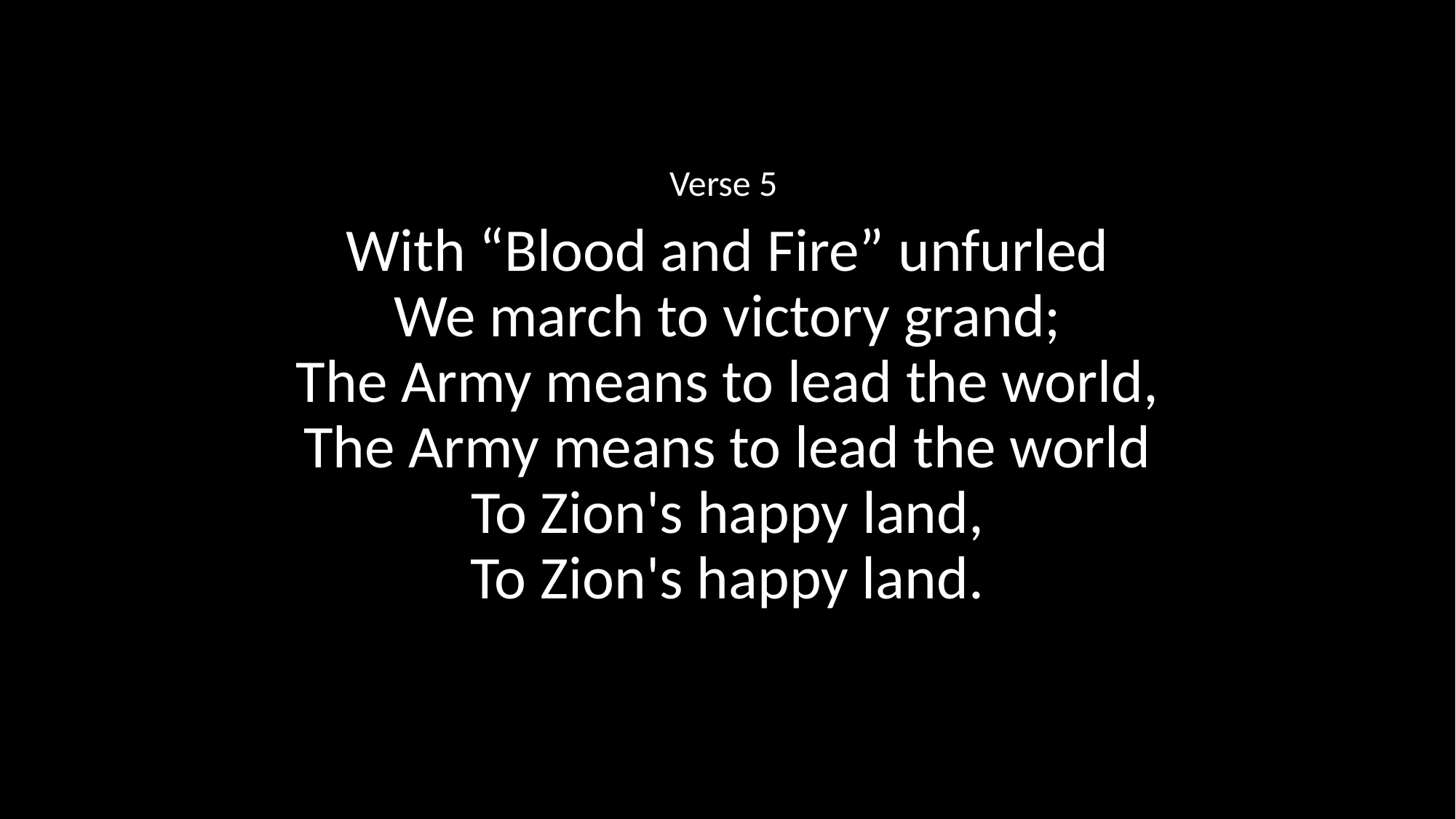

Verse 5
With “Blood and Fire” unfurled
We march to victory grand;
The Army means to lead the world,
The Army means to lead the world
To Zion's happy land,
To Zion's happy land.